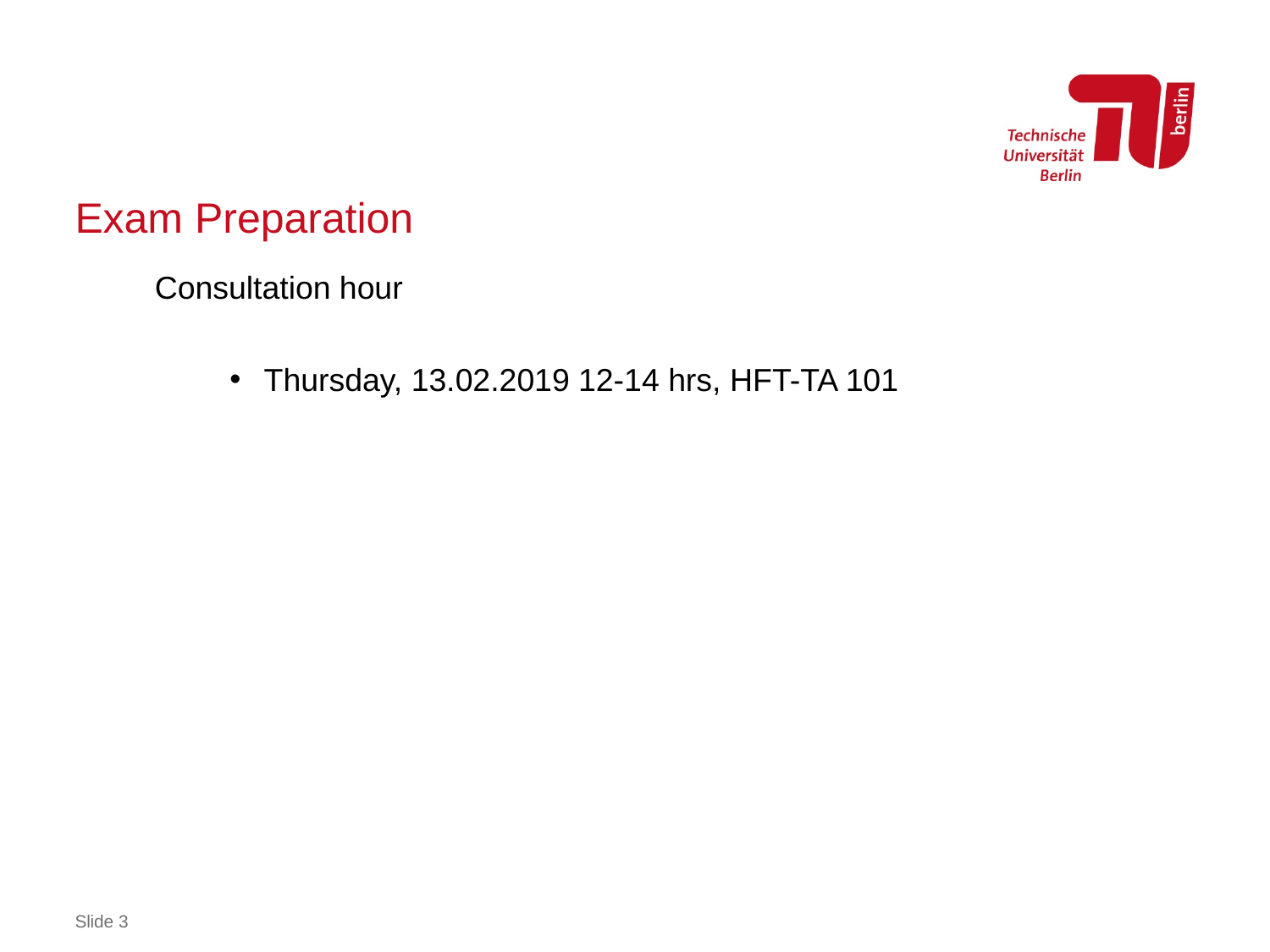

# Exam Preparation
Consultation hour

Thursday, 13.02.2019 12-14 hrs, HFT-TA 101
Slide 3